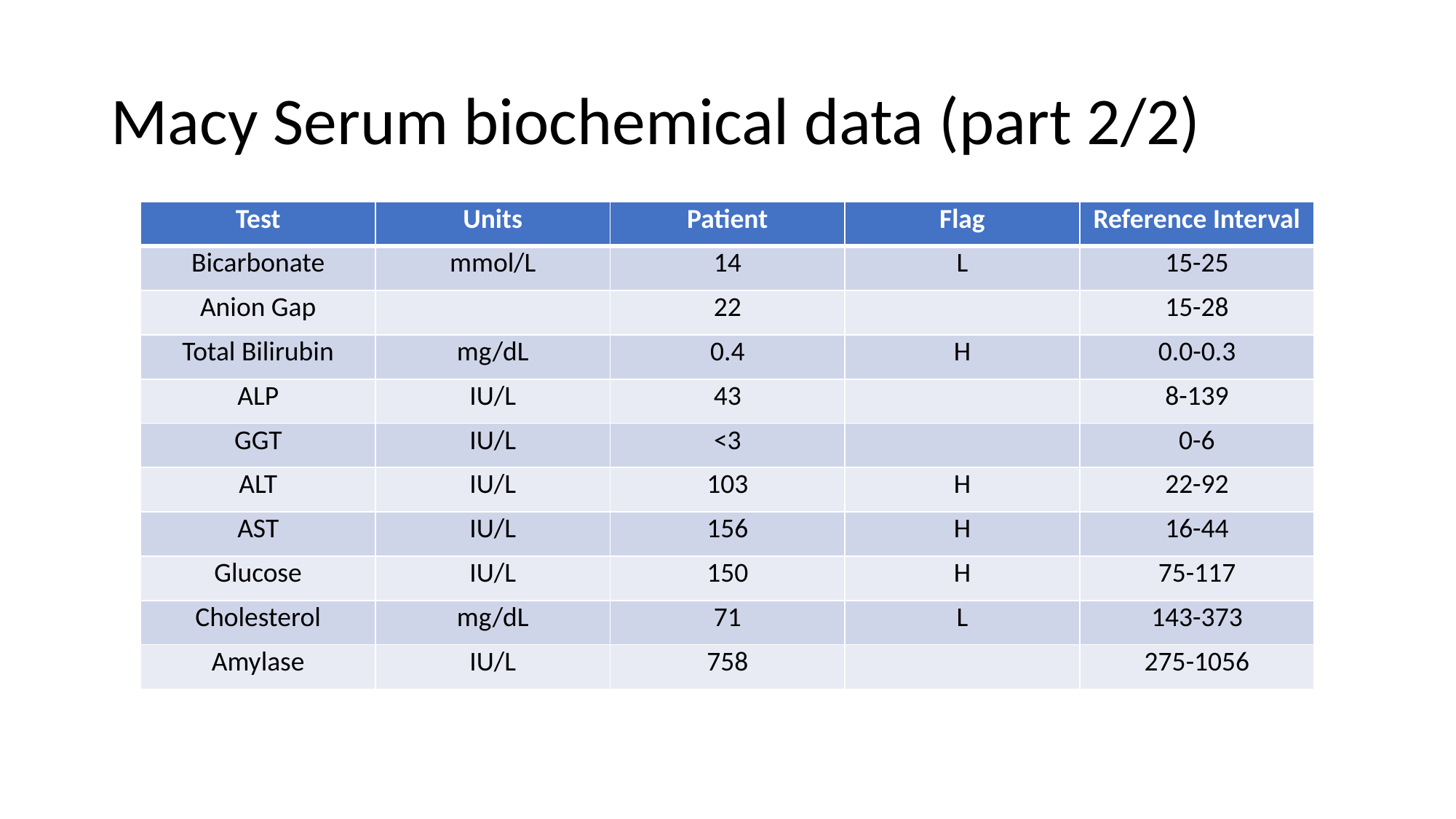

# Macy Serum biochemical data (part 2/2)
| Test | Units | Patient | Flag | Reference Interval |
| --- | --- | --- | --- | --- |
| Bicarbonate | mmol/L | 14 | L | 15-25 |
| Anion Gap |  | 22 |  | 15-28 |
| Total Bilirubin | mg/dL | 0.4 | H | 0.0-0.3 |
| ALP | IU/L | 43 |  | 8-139 |
| GGT | IU/L | <3 |  | 0-6 |
| ALT | IU/L | 103 | H | 22-92 |
| AST | IU/L | 156 | H | 16-44 |
| Glucose | IU/L | 150 | H | 75-117 |
| Cholesterol | mg/dL | 71 | L | 143-373 |
| Amylase | IU/L | 758 |  | 275-1056 |